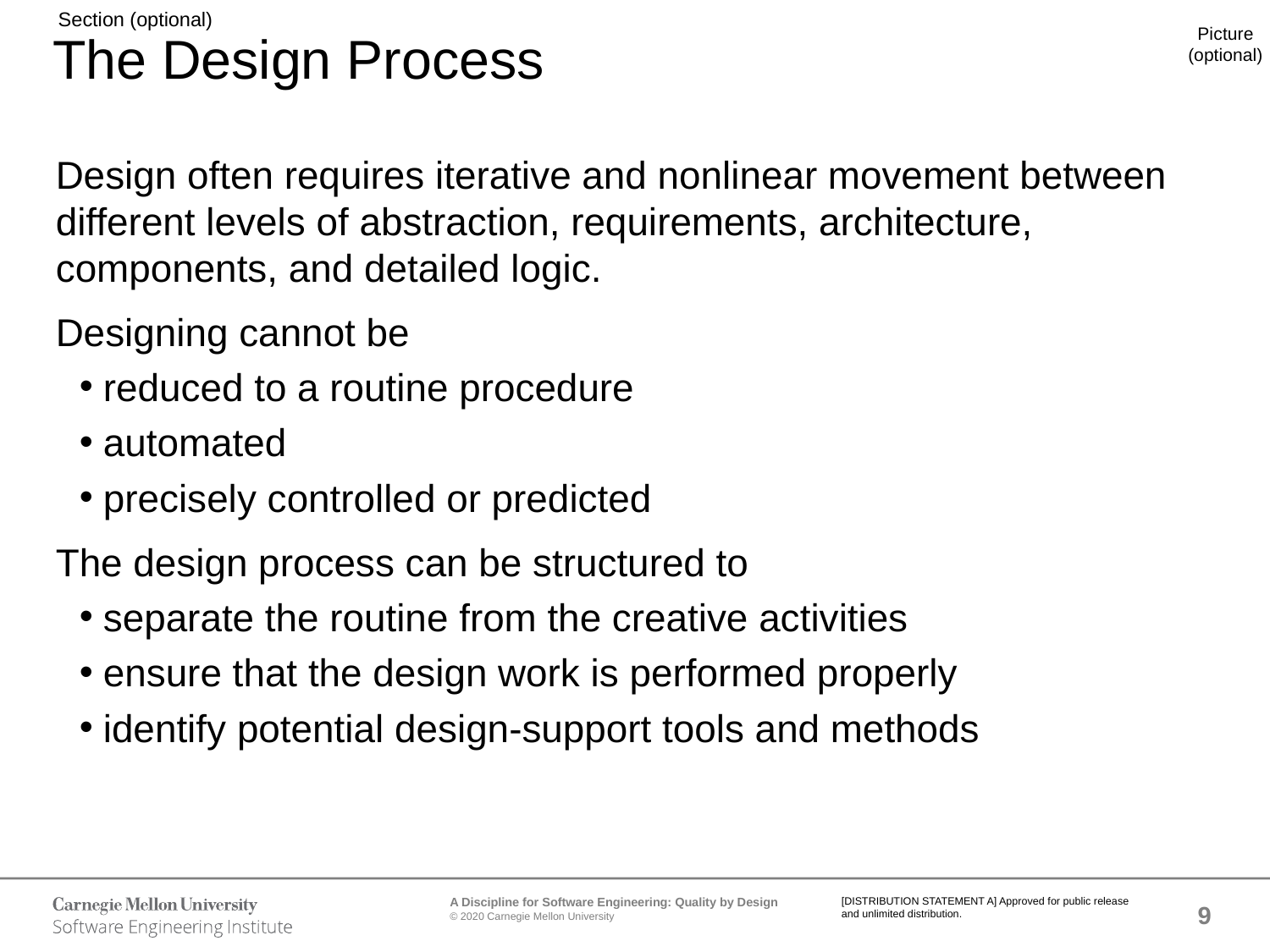

# The Design Process
Design often requires iterative and nonlinear movement between different levels of abstraction, requirements, architecture, components, and detailed logic.
Designing cannot be
reduced to a routine procedure
automated
precisely controlled or predicted
The design process can be structured to
separate the routine from the creative activities
ensure that the design work is performed properly
identify potential design-support tools and methods